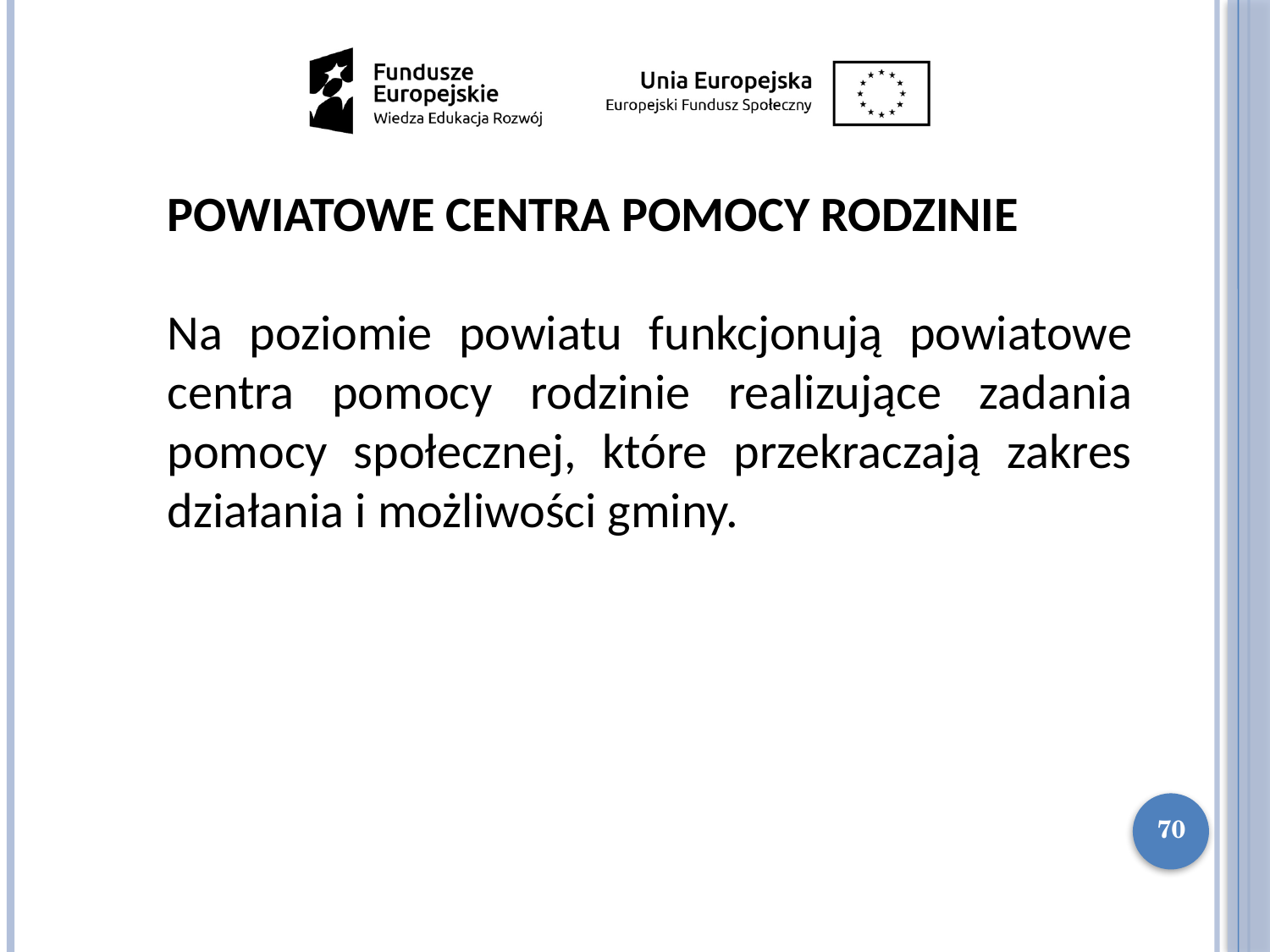

POWIATOWE CENTRA POMOCY RODZINIE

Na poziomie powiatu funkcjonują powiatowe centra pomocy rodzinie realizujące zadania pomocy społecznej, które przekraczają zakres działania i możliwości gminy.
70